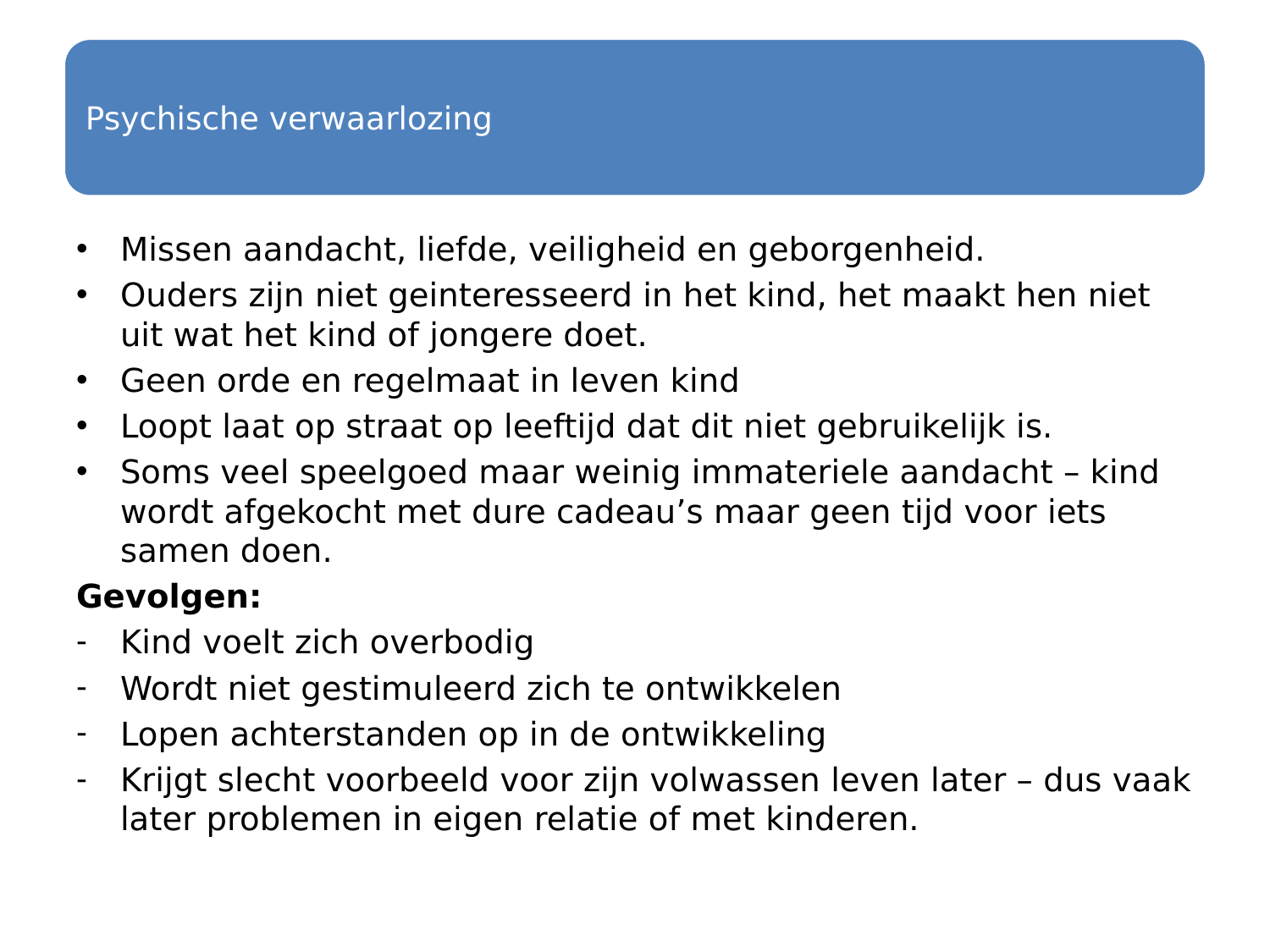

Psychische verwaarlozing
Missen aandacht, liefde, veiligheid en geborgenheid.
Ouders zijn niet geinteresseerd in het kind, het maakt hen niet uit wat het kind of jongere doet.
Geen orde en regelmaat in leven kind
Loopt laat op straat op leeftijd dat dit niet gebruikelijk is.
Soms veel speelgoed maar weinig immateriele aandacht – kind wordt afgekocht met dure cadeau’s maar geen tijd voor iets samen doen.
Gevolgen:
Kind voelt zich overbodig
Wordt niet gestimuleerd zich te ontwikkelen
Lopen achterstanden op in de ontwikkeling
Krijgt slecht voorbeeld voor zijn volwassen leven later – dus vaak later problemen in eigen relatie of met kinderen.